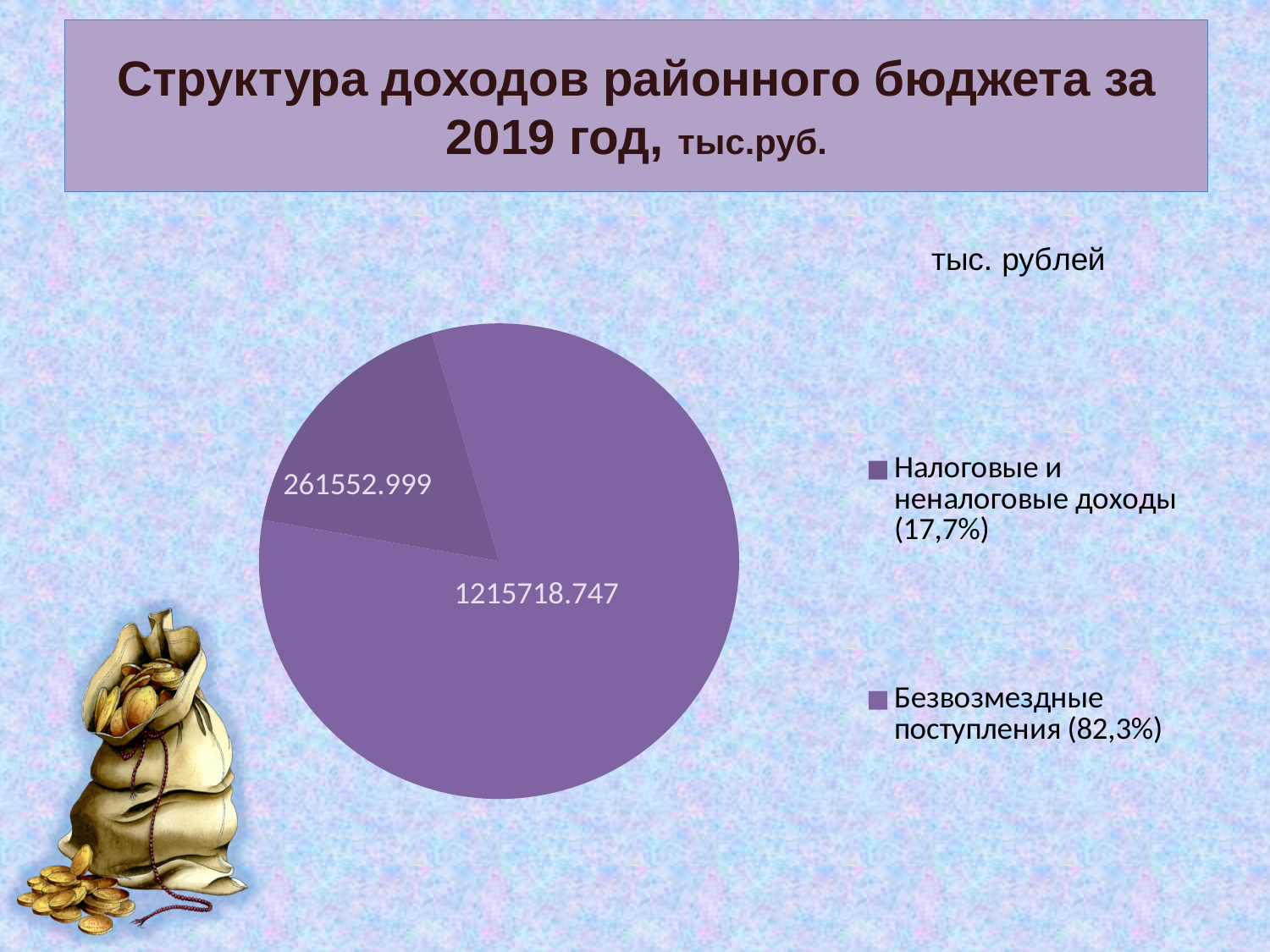

# Структура доходов районного бюджета за 2019 год, тыс.руб.

### Chart

| Category | Продажи |
|---|---|
| Налоговые и неналоговые доходы (17,7%) | 261552.99943 |
| Безвозмездные поступления (82,3%) | 1215718.74668 |